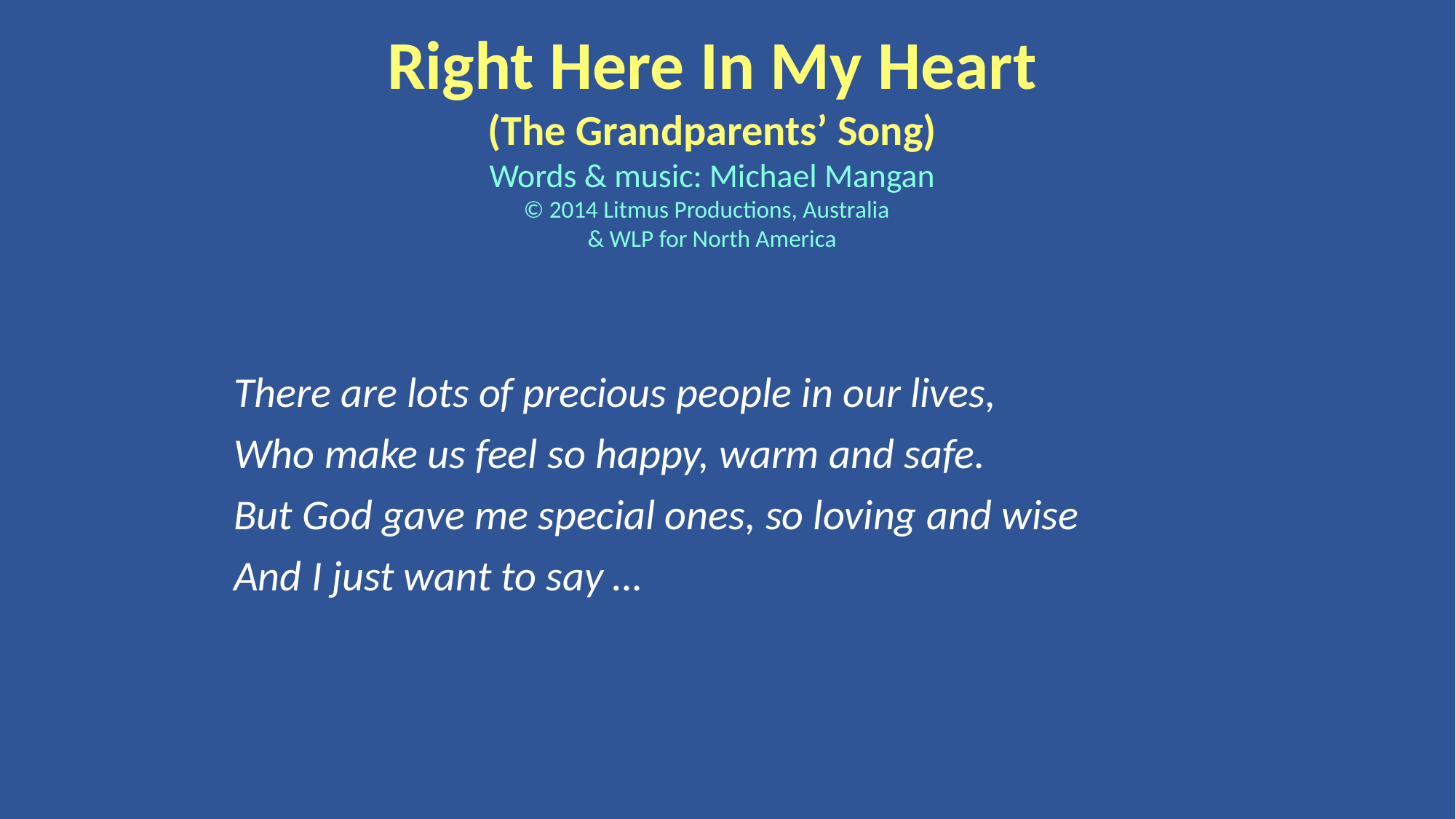

Right Here In My Heart
(The Grandparents’ Song)
Words & music: Michael Mangan
© 2014 Litmus Productions, Australia
& WLP for North America
There are lots of precious people in our lives,
Who make us feel so happy, warm and safe.
But God gave me special ones, so loving and wise
And I just want to say …